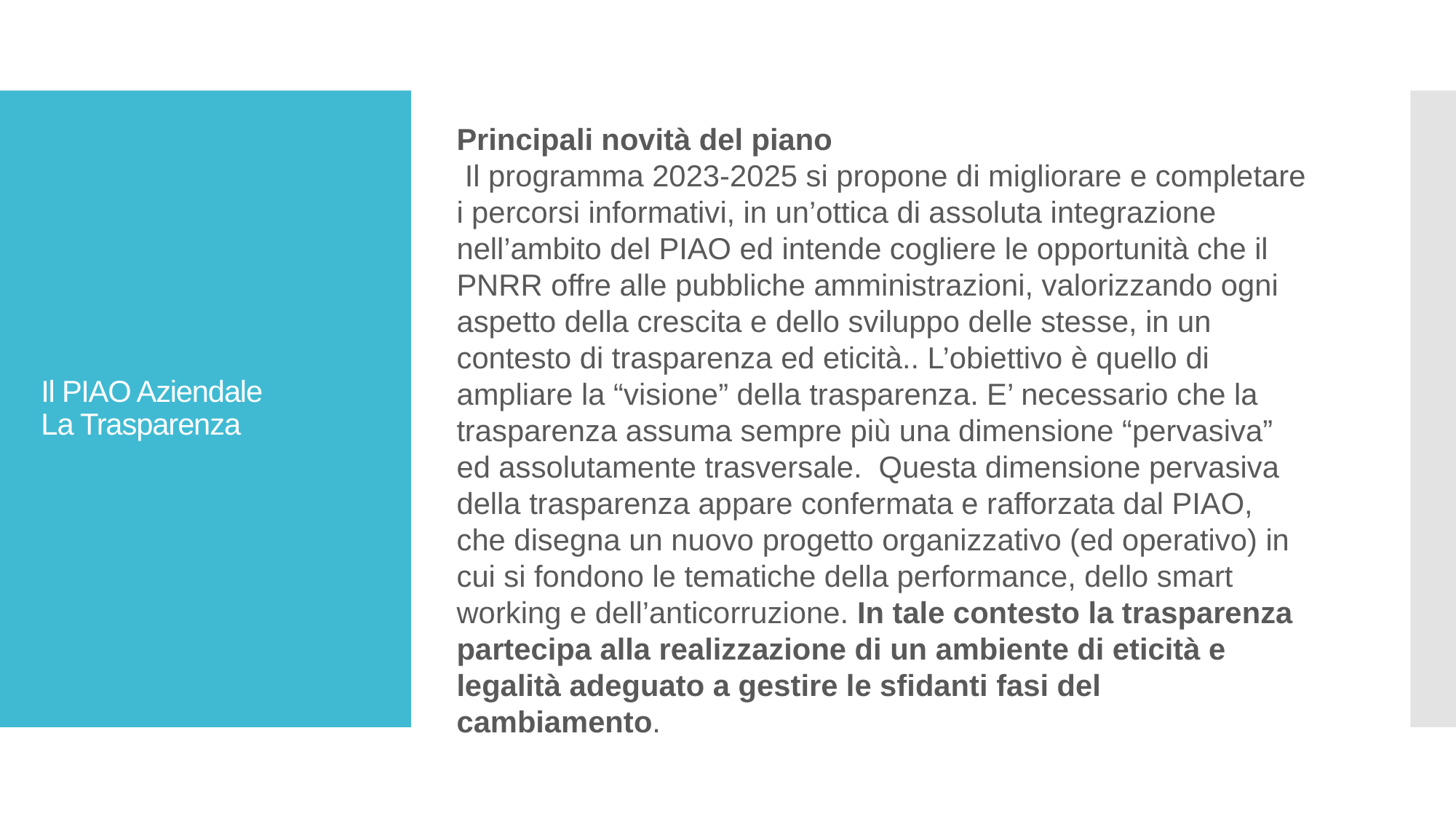

Principali novità del piano
 Il programma 2023-2025 si propone di migliorare e completare i percorsi informativi, in un’ottica di assoluta integrazione nell’ambito del PIAO ed intende cogliere le opportunità che il PNRR offre alle pubbliche amministrazioni, valorizzando ogni aspetto della crescita e dello sviluppo delle stesse, in un contesto di trasparenza ed eticità.. L’obiettivo è quello di ampliare la “visione” della trasparenza. E’ necessario che la trasparenza assuma sempre più una dimensione “pervasiva” ed assolutamente trasversale.  Questa dimensione pervasiva della trasparenza appare confermata e rafforzata dal PIAO, che disegna un nuovo progetto organizzativo (ed operativo) in cui si fondono le tematiche della performance, dello smart working e dell’anticorruzione. In tale contesto la trasparenza partecipa alla realizzazione di un ambiente di eticità e legalità adeguato a gestire le sfidanti fasi del cambiamento.
# Il PIAO Aziendale La Trasparenza